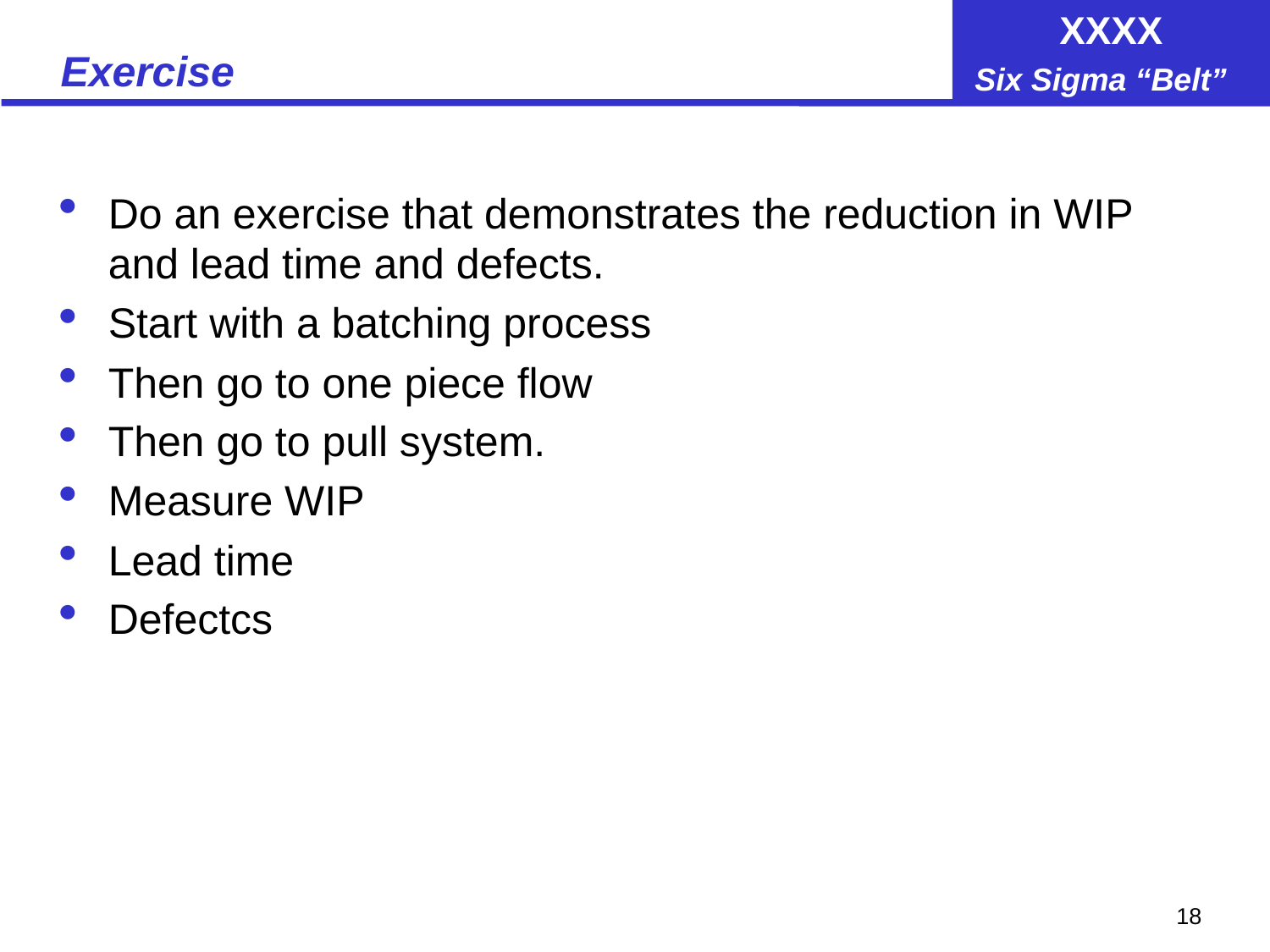

# Exercise
Do an exercise that demonstrates the reduction in WIP and lead time and defects.
Start with a batching process
Then go to one piece flow
Then go to pull system.
Measure WIP
Lead time
Defectcs